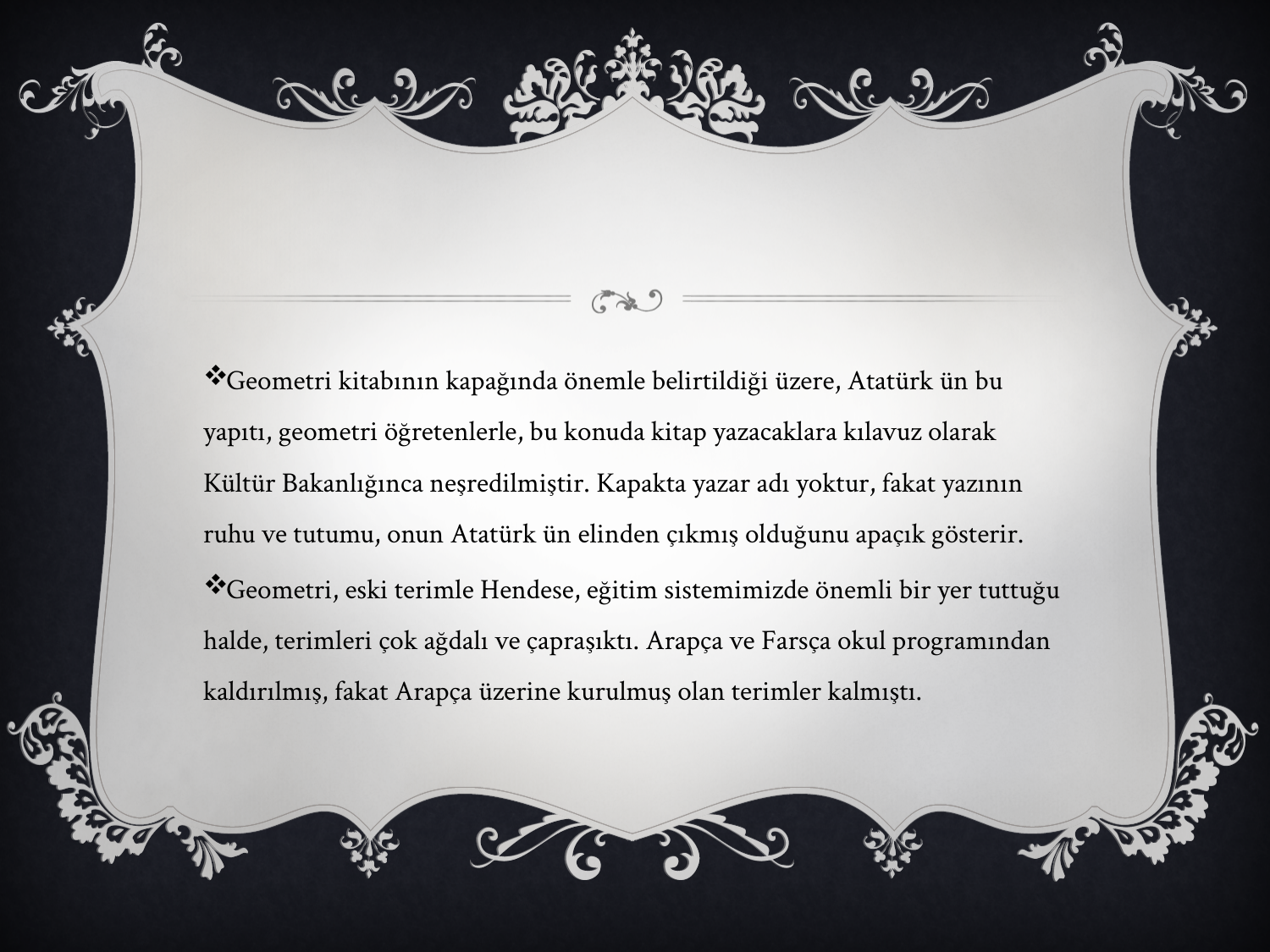

#
Geometri kitabının kapağında önemle belirtildiği üzere, Atatürk ün bu yapıtı, geometri öğretenlerle, bu konuda kitap yazacaklara kılavuz olarak Kültür Bakanlığınca neşredilmiştir. Kapakta yazar adı yoktur, fakat yazının ruhu ve tutumu, onun Atatürk ün elinden çıkmış olduğunu apaçık gösterir.
Geometri, eski terimle Hendese, eğitim sistemimizde önemli bir yer tuttuğu halde, terimleri çok ağdalı ve çapraşıktı. Arapça ve Farsça okul programından kaldırılmış, fakat Arapça üzerine kurulmuş olan terimler kalmıştı.